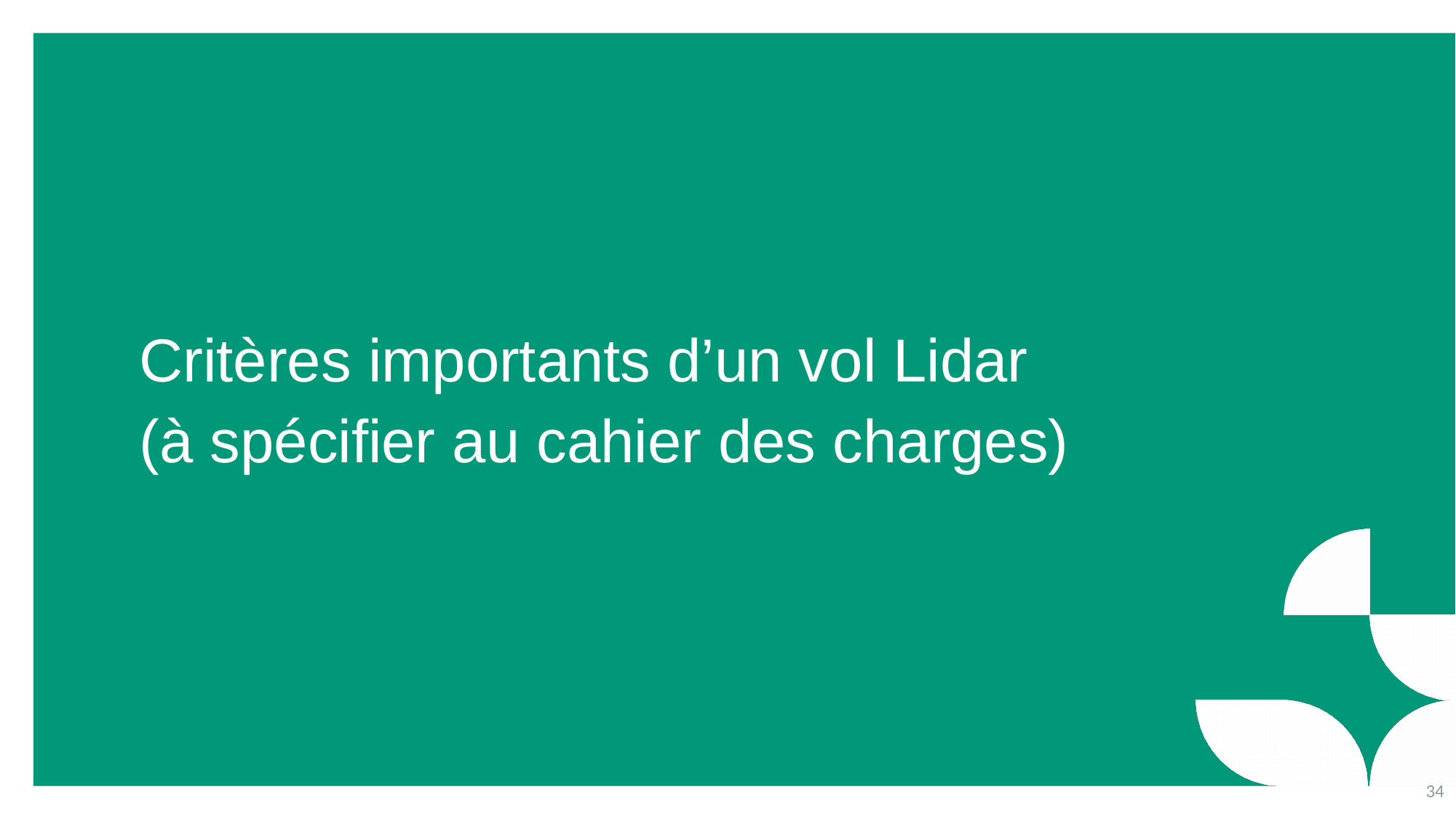

Critères importants d’un vol Lidar
(à spécifier au cahier des charges)

34